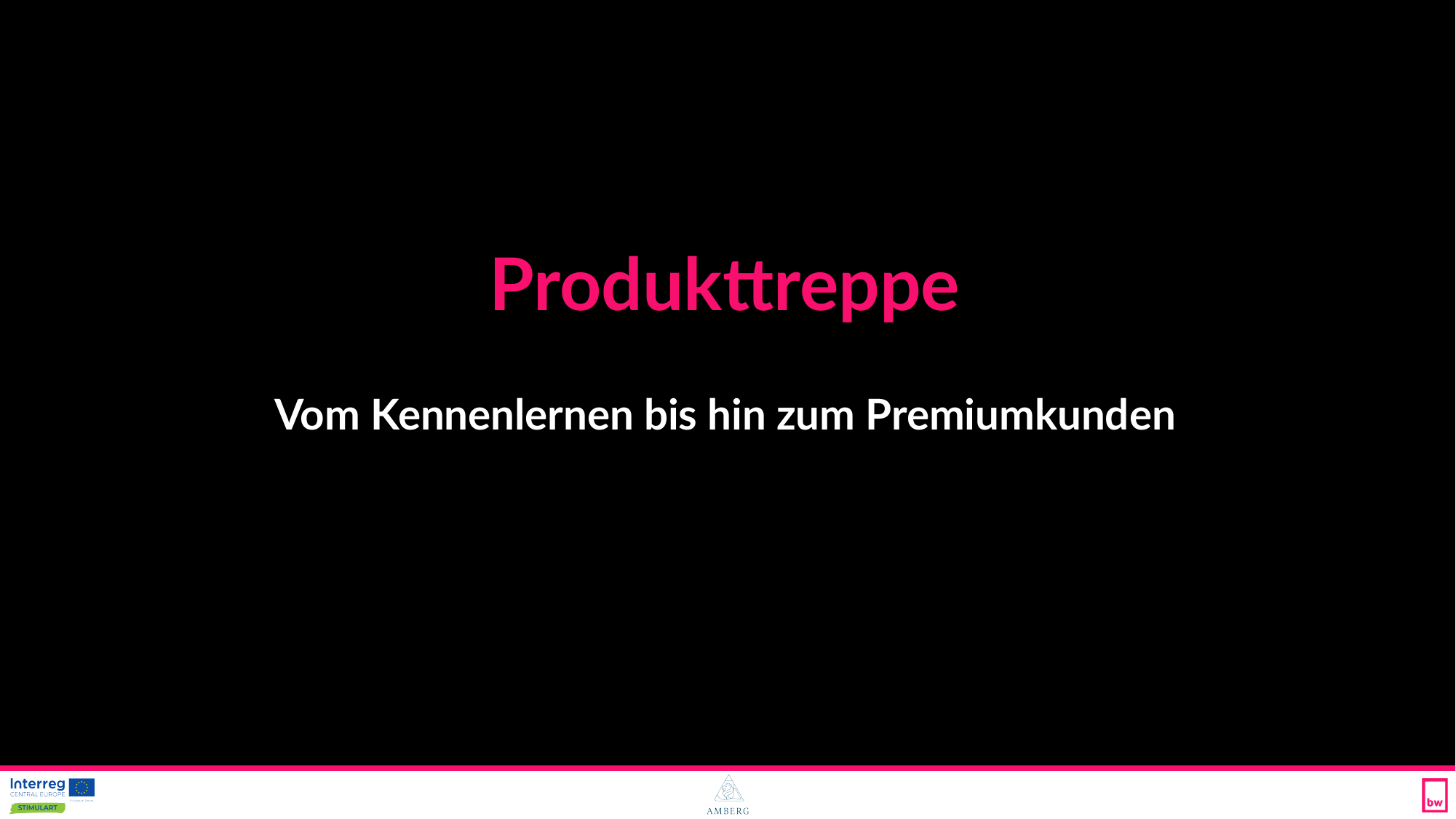

Produkttreppe

Vom Kennenlernen bis hin zum Premiumkunden